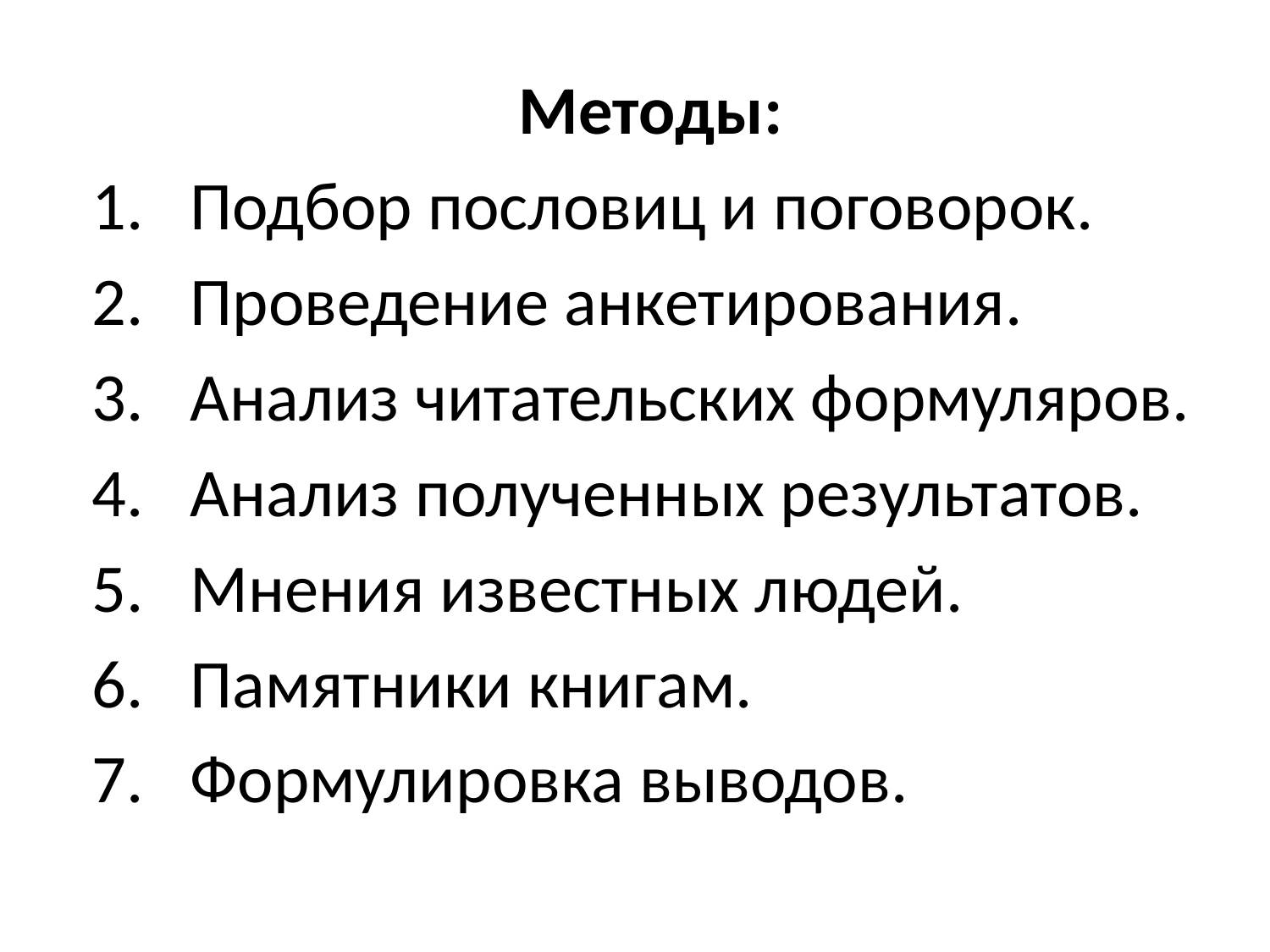

Методы:
Подбор пословиц и поговорок.
Проведение анкетирования.
Анализ читательских формуляров.
Анализ полученных результатов.
Мнения известных людей.
Памятники книгам.
Формулировка выводов.